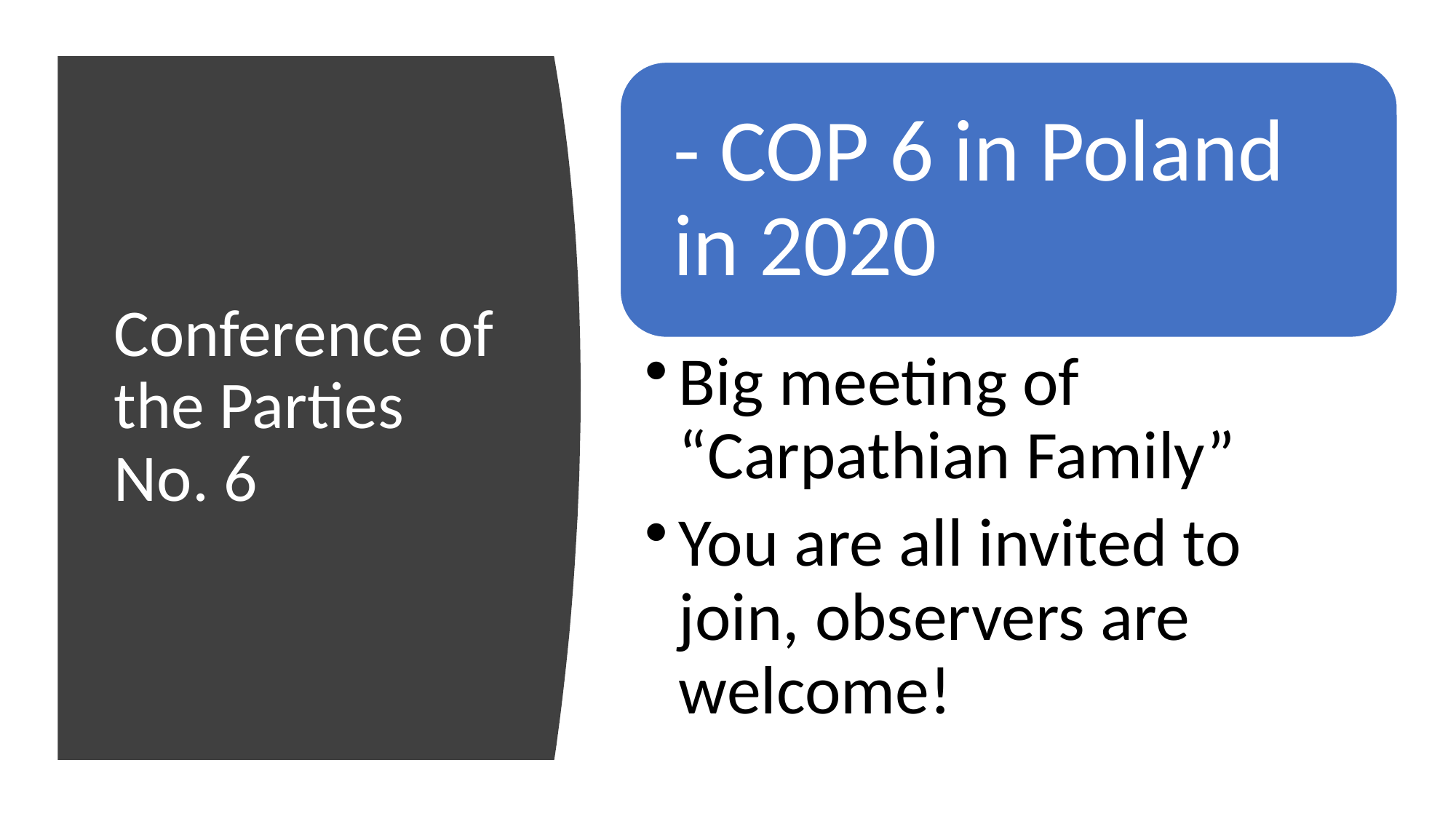

- COP 6 in Poland in 2020
Big meeting of “Carpathian Family”
You are all invited to join, observers are welcome!

# Conference of the Parties No. 6